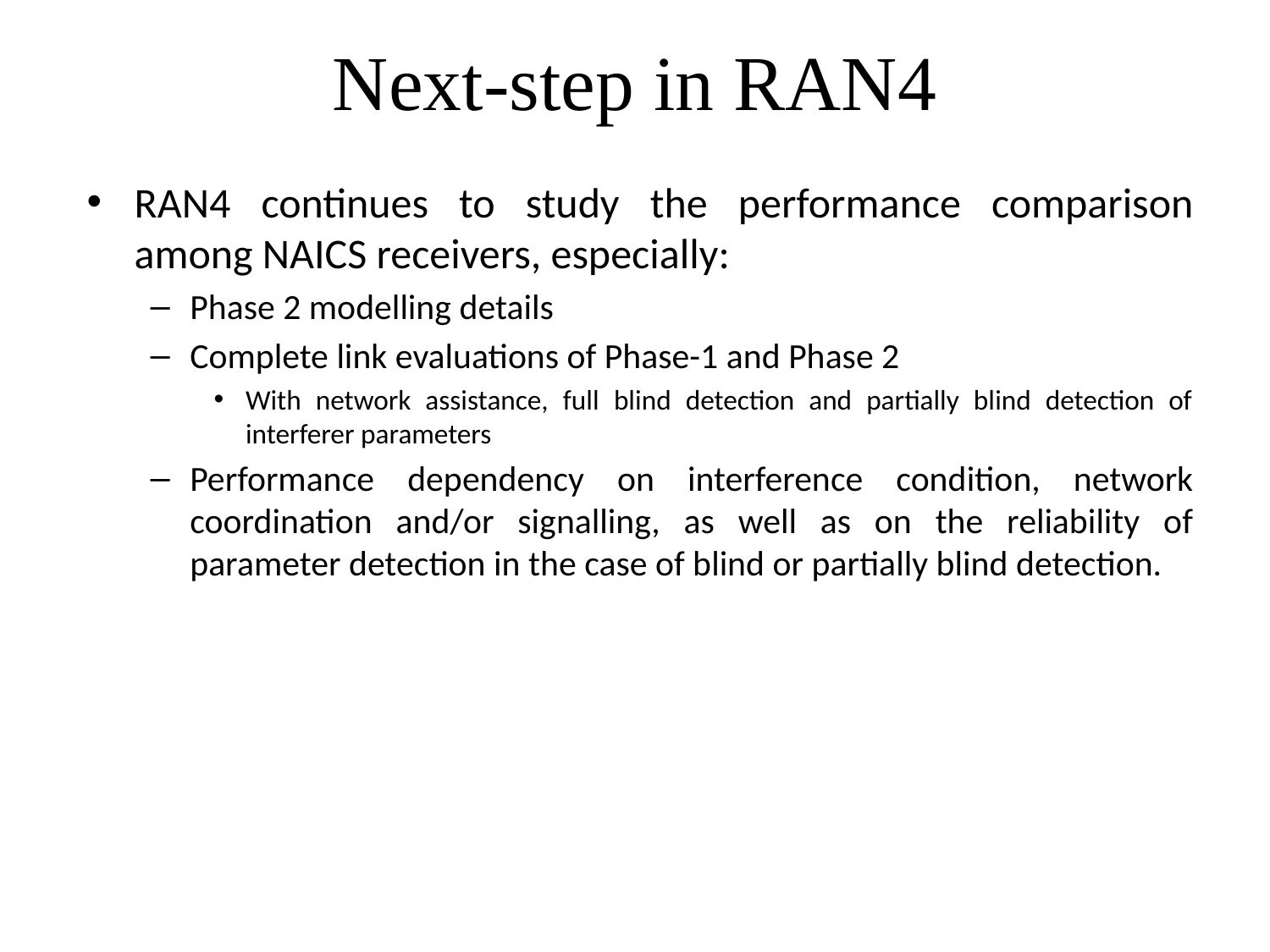

# Next-step in RAN4
RAN4 continues to study the performance comparison among NAICS receivers, especially:
Phase 2 modelling details
Complete link evaluations of Phase-1 and Phase 2
With network assistance, full blind detection and partially blind detection of interferer parameters
Performance dependency on interference condition, network coordination and/or signalling, as well as on the reliability of parameter detection in the case of blind or partially blind detection.